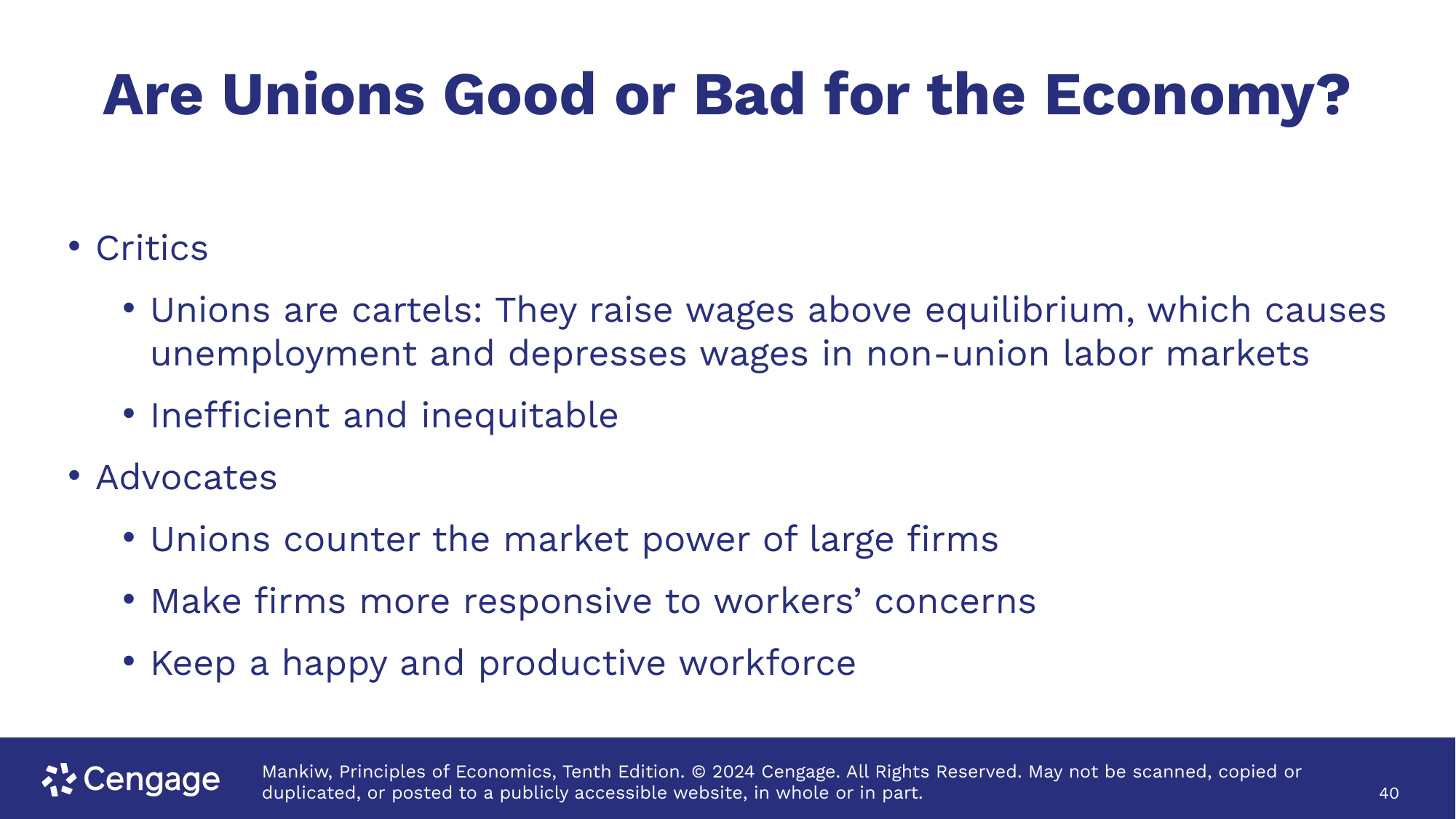

# Are Unions Good or Bad for the Economy?
Critics
Unions are cartels: They raise wages above equilibrium, which causes unemployment and depresses wages in non-union labor markets
Inefficient and inequitable
Advocates
Unions counter the market power of large firms
Make firms more responsive to workers’ concerns
Keep a happy and productive workforce